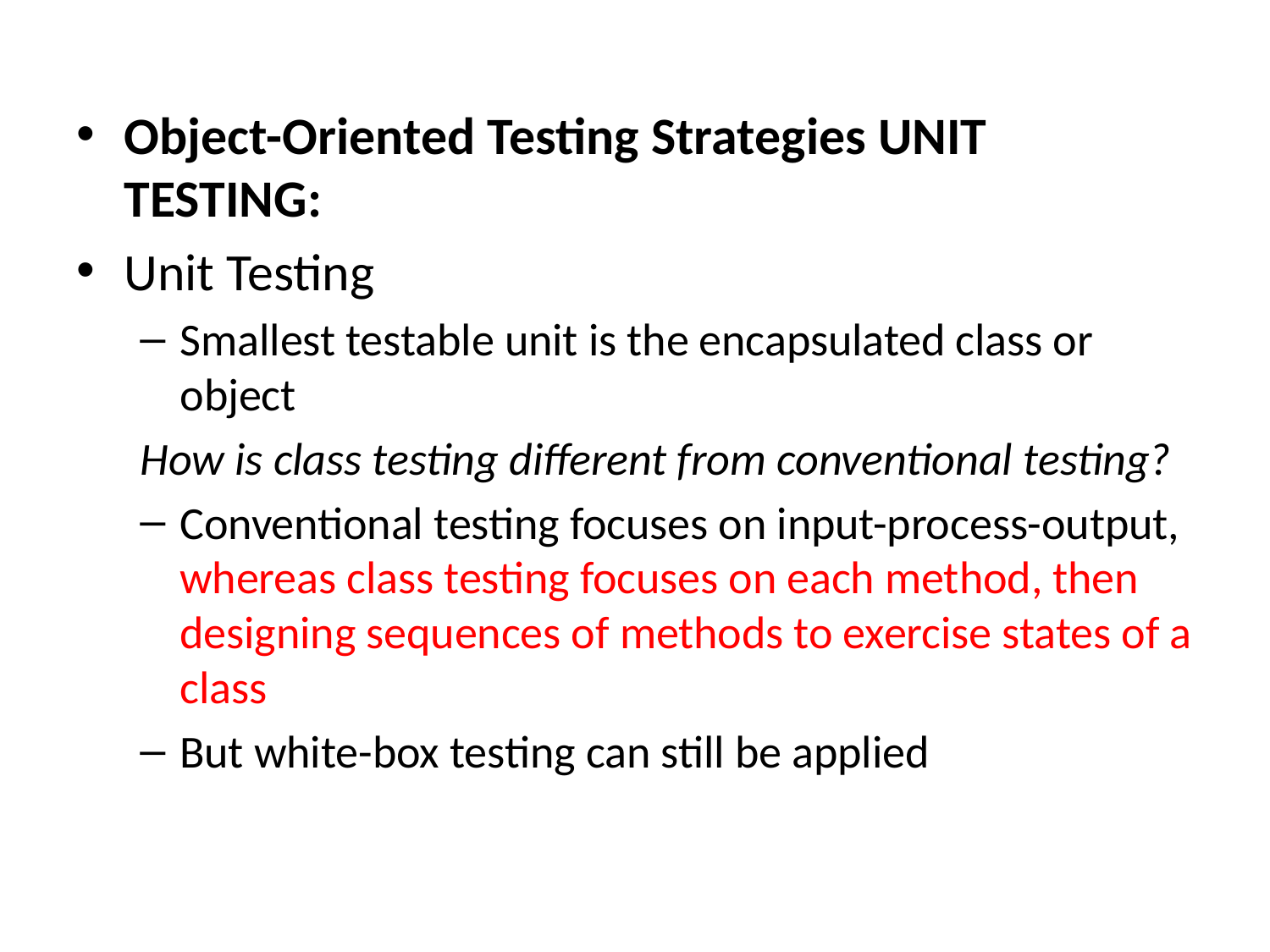

#
Object-Oriented Testing Strategies UNIT TESTING:
Unit Testing
Smallest testable unit is the encapsulated class or object
How is class testing different from conventional testing?
Conventional testing focuses on input-process-output,
whereas class testing focuses on each method, then designing sequences of methods to exercise states of a class
But white-box testing can still be applied